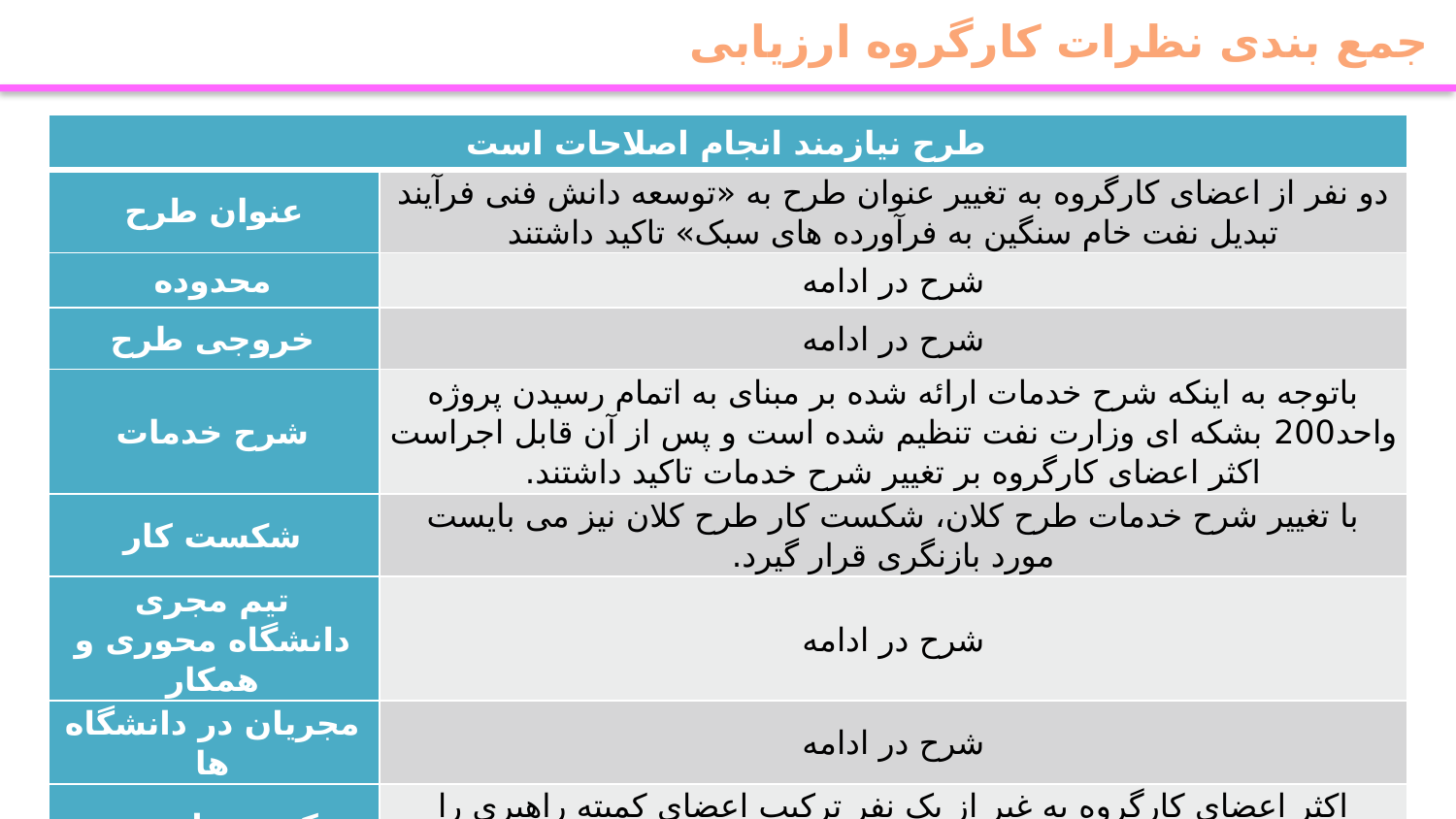

جمع بندی نظرات کارگروه ارزیابی

| طرح نیازمند انجام اصلاحات است |  |
| --- | --- |
| عنوان طرح | دو نفر از اعضای کارگروه به تغییر عنوان طرح به «توسعه دانش فنی فرآیند تبدیل نفت خام سنگین به فرآورده های سبک» تاکید داشتند |
| محدوده | شرح در ادامه |
| خروجی طرح | شرح در ادامه |
| شرح خدمات | باتوجه به اینکه شرح خدمات ارائه شده بر مبنای به اتمام رسیدن پروژه واحد200 بشکه ای وزارت نفت تنظیم شده است و پس از آن قابل اجراست اکثر اعضای کارگروه بر تغییر شرح خدمات تاکید داشتند. |
| شکست کار | با تغییر شرح خدمات طرح کلان، شکست کار طرح کلان نیز می بایست مورد بازنگری قرار گیرد. |
| تیم مجری دانشگاه محوری و همکار | شرح در ادامه |
| مجریان در دانشگاه ها | شرح در ادامه |
| کمیته راهبری | اکثر اعضای کارگروه به غیر از یک نفر ترکیب اعضای کمیته راهبری را مناسب دانستند. |
| ناظر | اکثر اعضای کارگروه ناظر فعلی طرح را مناسب دانسته، یکی از اعضا بر تخصص ناظر طرح در رشته مهندسی شیمی تاکید داشتند. |